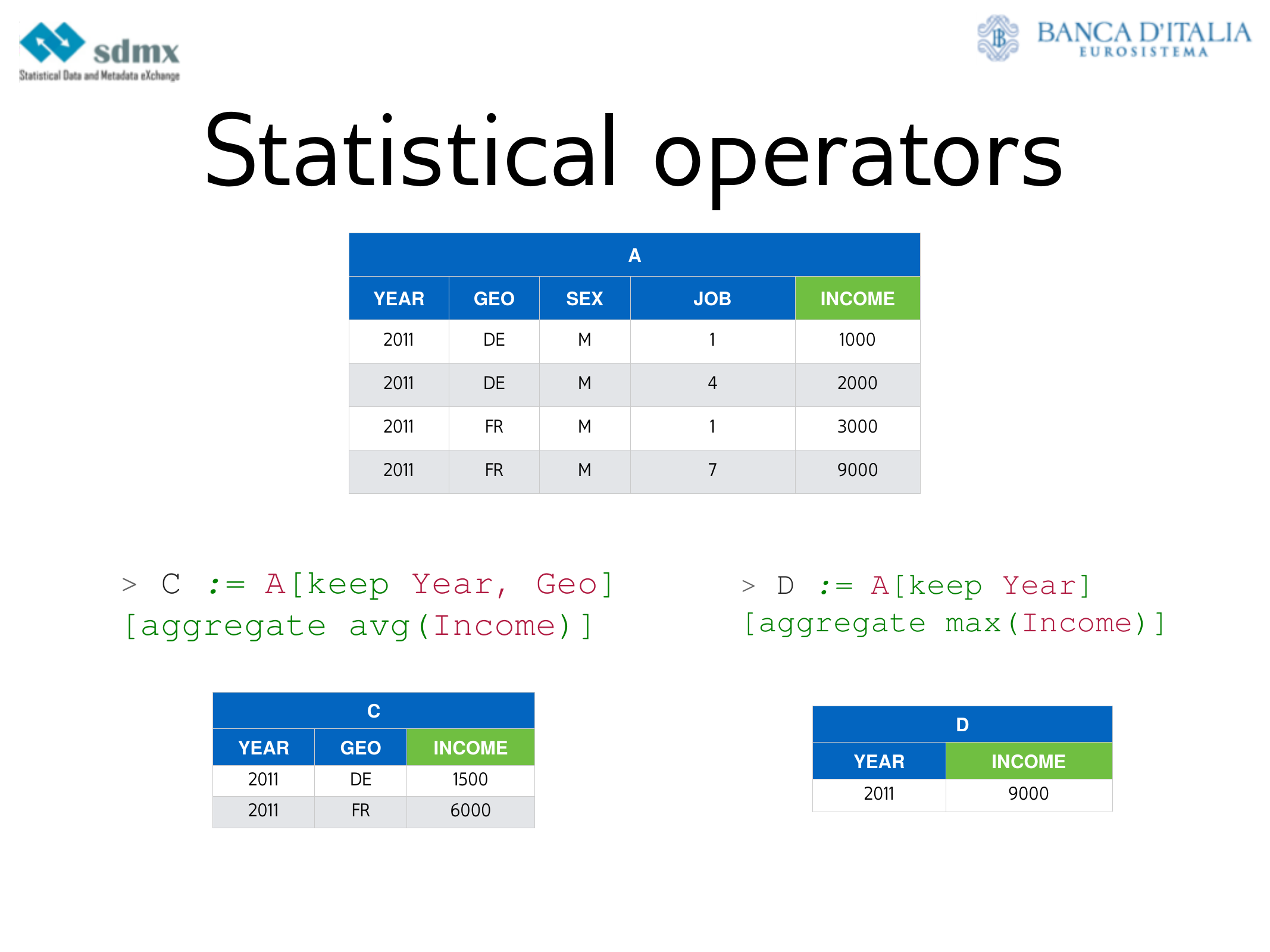

# Statistical operators
| A |  |  |  |  |
| --- | --- | --- | --- | --- |
| YEAR | GEO | SEX | JOB | INCOME |
| 2011 | DE | M | 1 | 1000 |
| 2011 | DE | M | 4 | 2000 |
| 2011 | FR | M | 1 | 3000 |
| 2011 | FR | M | 7 | 9000 |

> C := A[keep Year, Geo][aggregate avg(Income)]

> D := A[keep Year]
[aggregate max(Income)]
| C |  |  |
| --- | --- | --- |
| YEAR | GEO | INCOME |
| 2011 | DE | 1500 |
| 2011 | FR | 6000 |
| D |  |
| --- | --- |
| YEAR | INCOME |
| 2011 | 9000 |
34